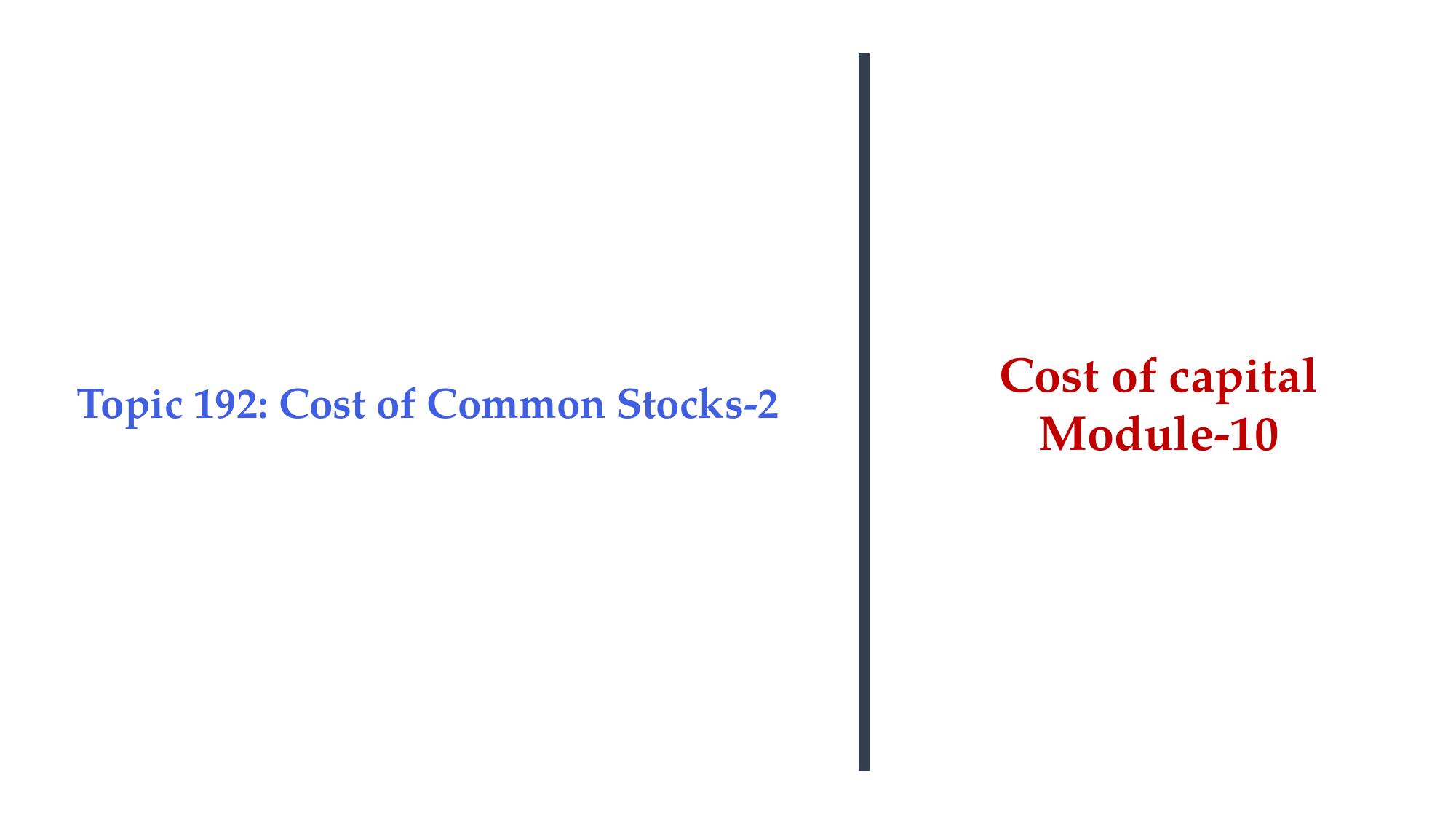

Cost of capital
Module-10
Topic 192: Cost of Common Stocks-2